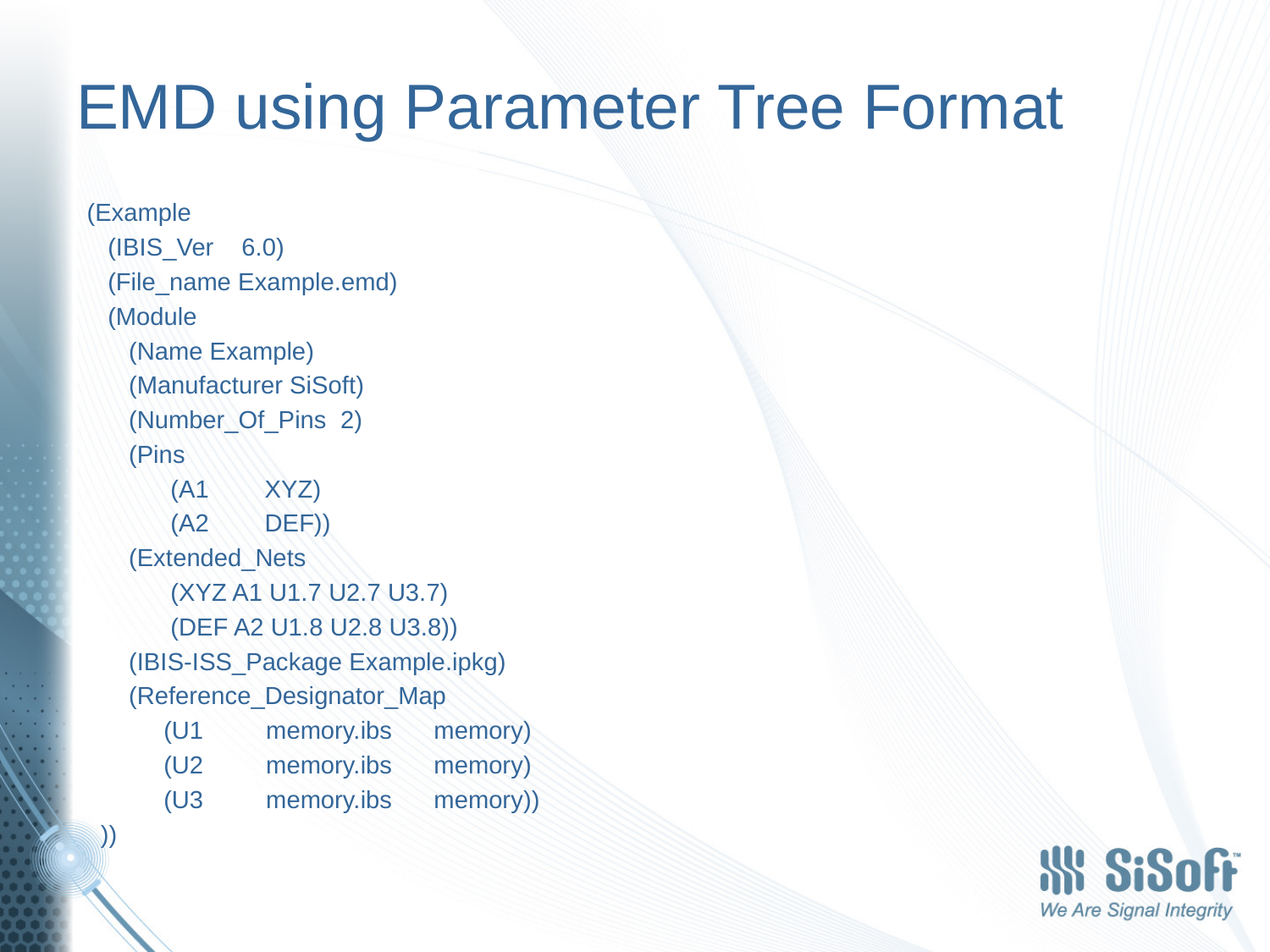

# EMD using Parameter Tree Format
(Example
   (IBIS_Ver    6.0)
   (File_name Example.emd)
   (Module
      (Name Example)
      (Manufacturer SiSoft)
      (Number_Of_Pins  2)
      (Pins
            (A1        XYZ)
            (A2        DEF))
      (Extended_Nets
            (XYZ A1 U1.7 U2.7 U3.7)
            (DEF A2 U1.8 U2.8 U3.8))
      (IBIS-ISS_Package Example.ipkg)
      (Reference_Designator_Map
           (U1         memory.ibs      memory)
           (U2         memory.ibs      memory)
           (U3         memory.ibs      memory))
  ))